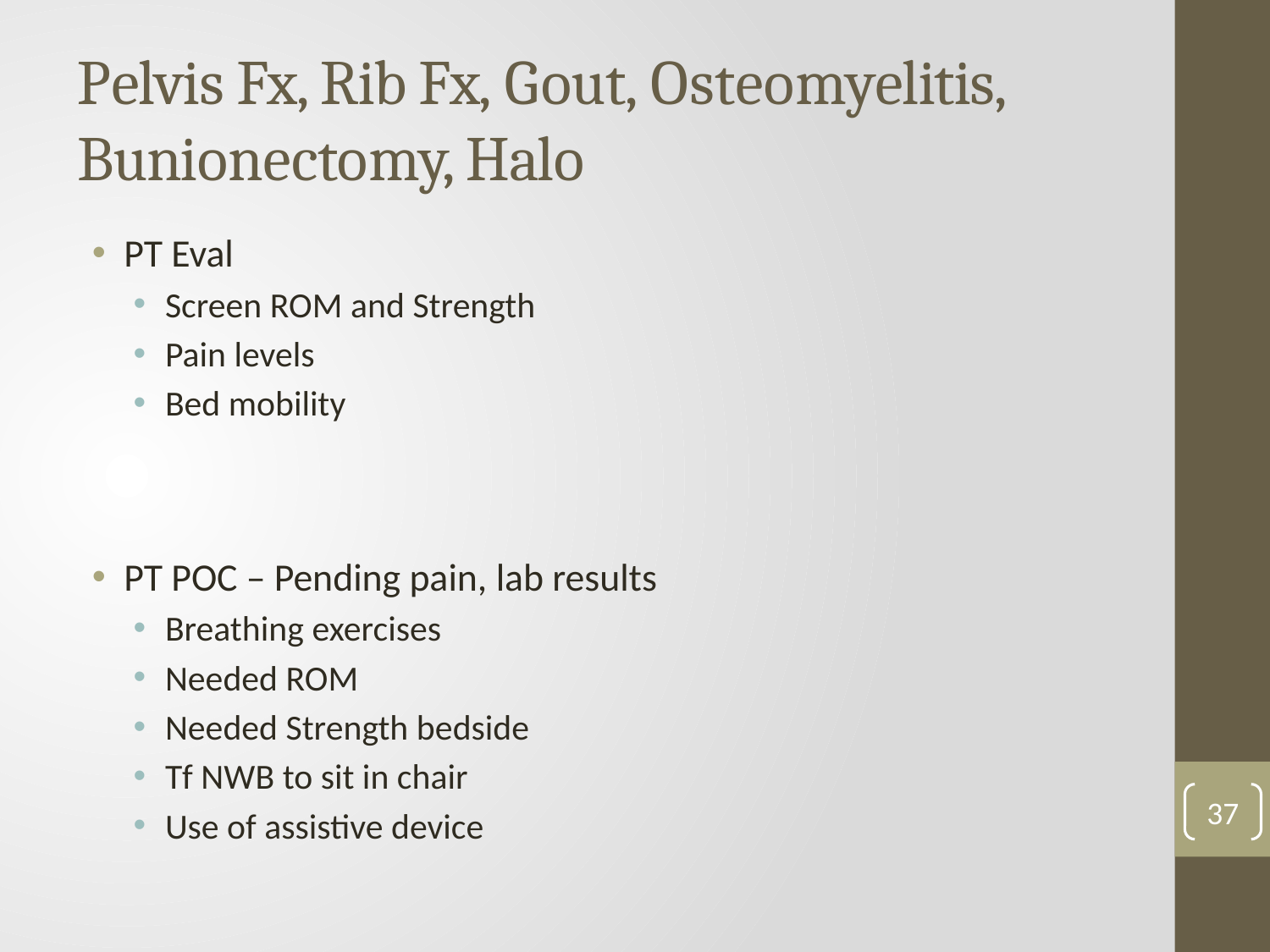

# Pelvis Fx, Rib Fx, Gout, Osteomyelitis, Bunionectomy, Halo
PT Eval
Screen ROM and Strength
Pain levels
Bed mobility

PT POC – Pending pain, lab results
Breathing exercises
Needed ROM
Needed Strength bedside
Tf NWB to sit in chair
Use of assistive device

37